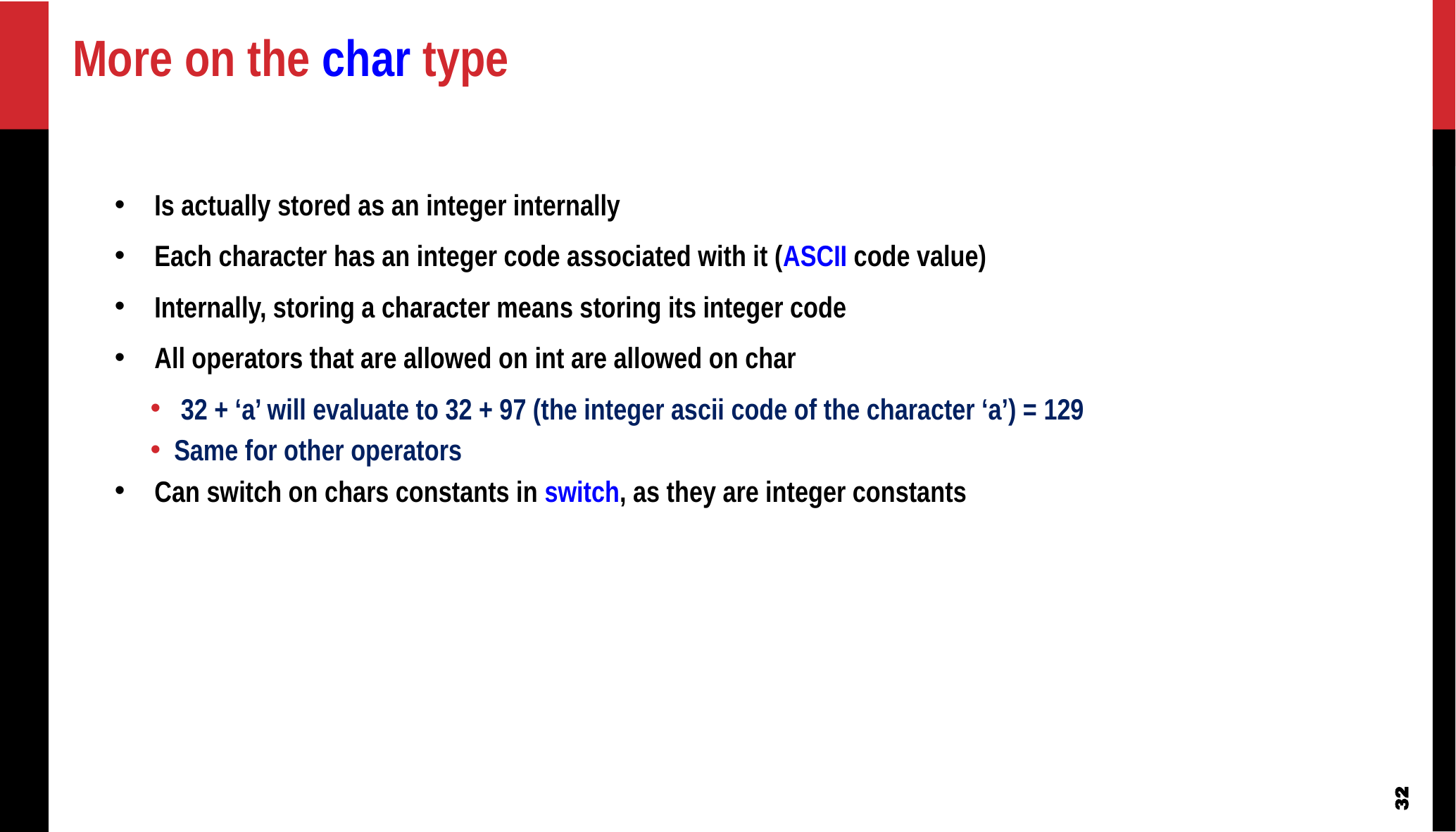

# More on the char type
Is actually stored as an integer internally
Each character has an integer code associated with it (ASCII code value)
Internally, storing a character means storing its integer code
All operators that are allowed on int are allowed on char
 32 + ‘a’ will evaluate to 32 + 97 (the integer ascii code of the character ‘a’) = 129
Same for other operators
Can switch on chars constants in switch, as they are integer constants

32